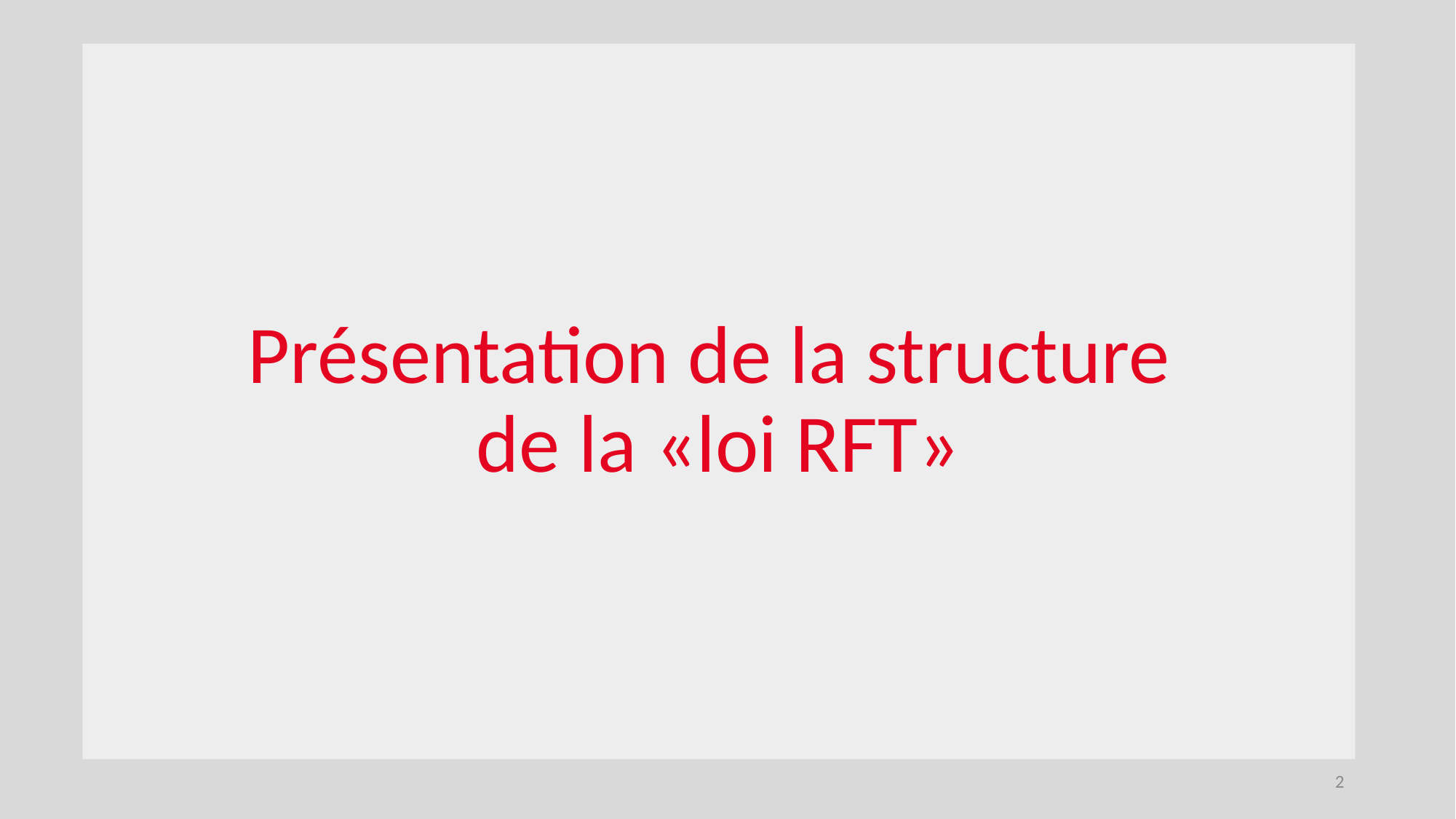

# Présentation de la structure de la «loi RFT»
2